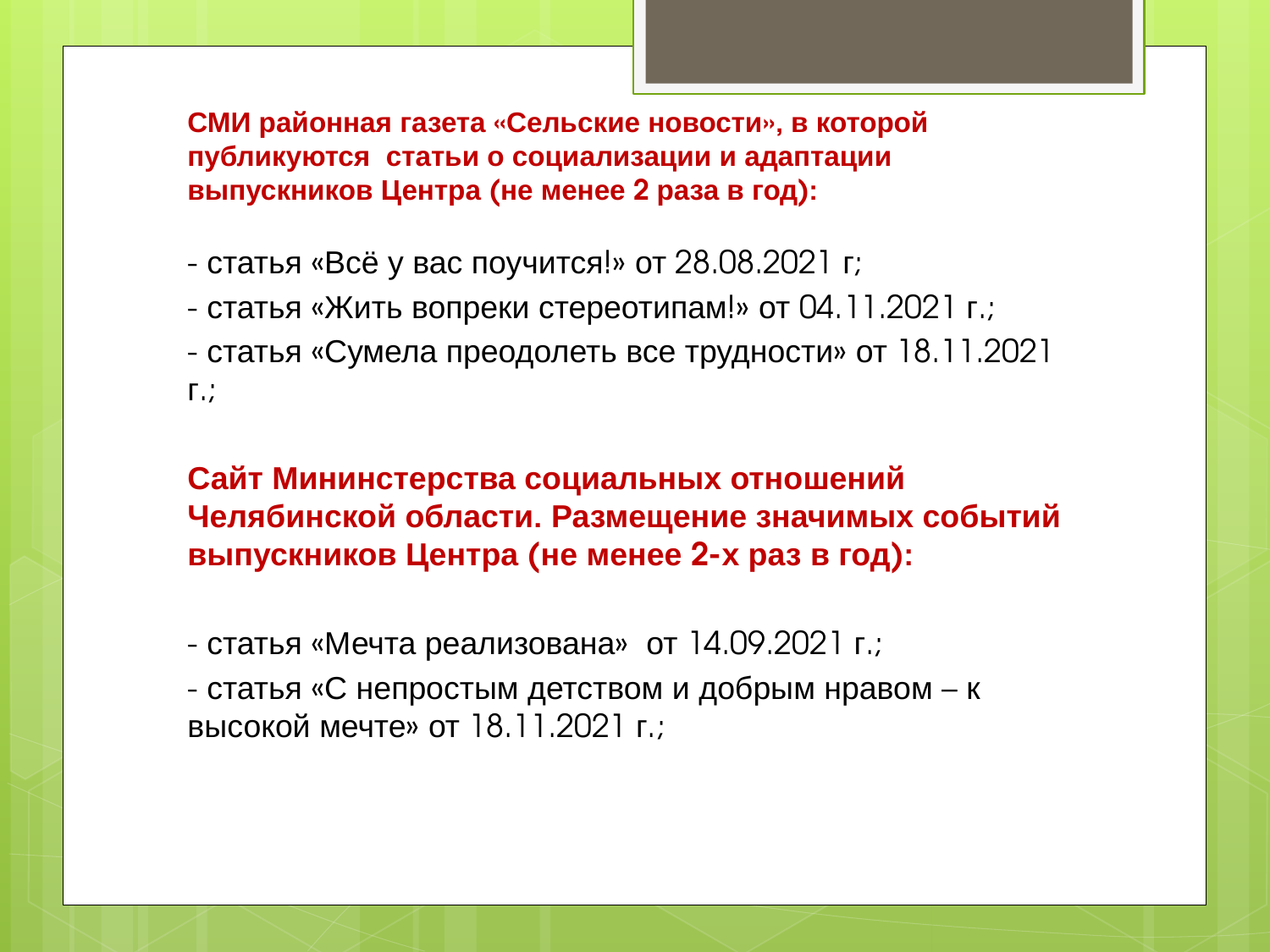

# СМИ районная газета «Сельские новости», в которой публикуются  статьи о социализации и адаптации выпускников Центра (не менее 2 раза в год):
- статья «Всё у вас поучится!» от 28.08.2021 г;
- статья «Жить вопреки стереотипам!» от 04.11.2021 г.;
- статья «Сумела преодолеть все трудности» от 18.11.2021 г.;

Сайт Мининстерства социальных отношений Челябинской области. Размещение значимых событий  выпускников Центра (не менее 2-х раз в год):

- статья «Мечта реализована»  от 14.09.2021 г.;
- статья «С непростым детством и добрым нравом – к высокой мечте» от 18.11.2021 г.;